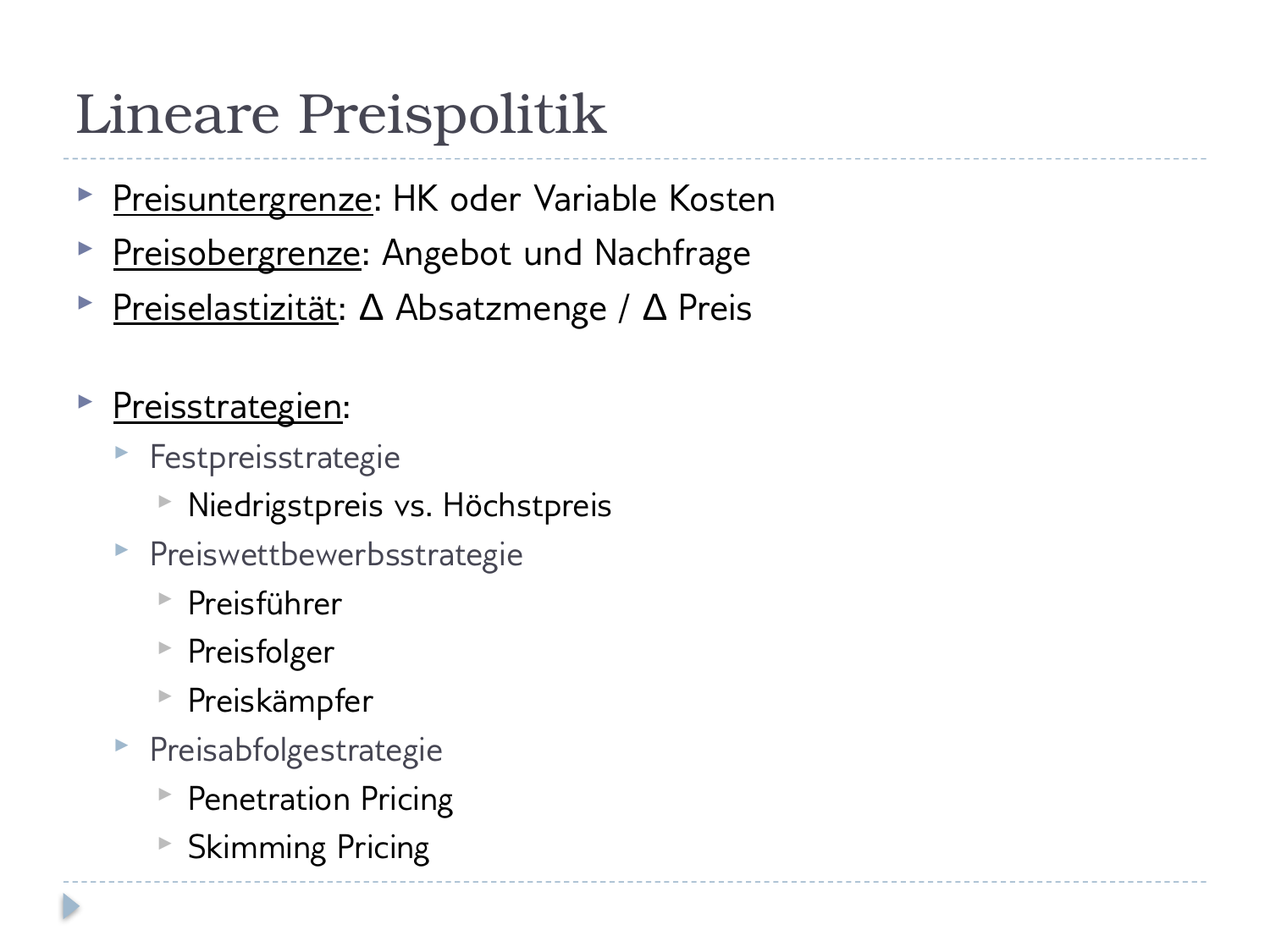

Lineare Preispolitik
Preisuntergrenze: HK oder Variable Kosten
Preisobergrenze: Angebot und Nachfrage
Preiselastizität: Δ Absatzmenge / Δ Preis
Preisstrategien:
Festpreisstrategie
Niedrigstpreis vs. Höchstpreis
Preiswettbewerbsstrategie
Preisführer
Preisfolger
Preiskämpfer
Preisabfolgestrategie
Penetration Pricing
Skimming Pricing